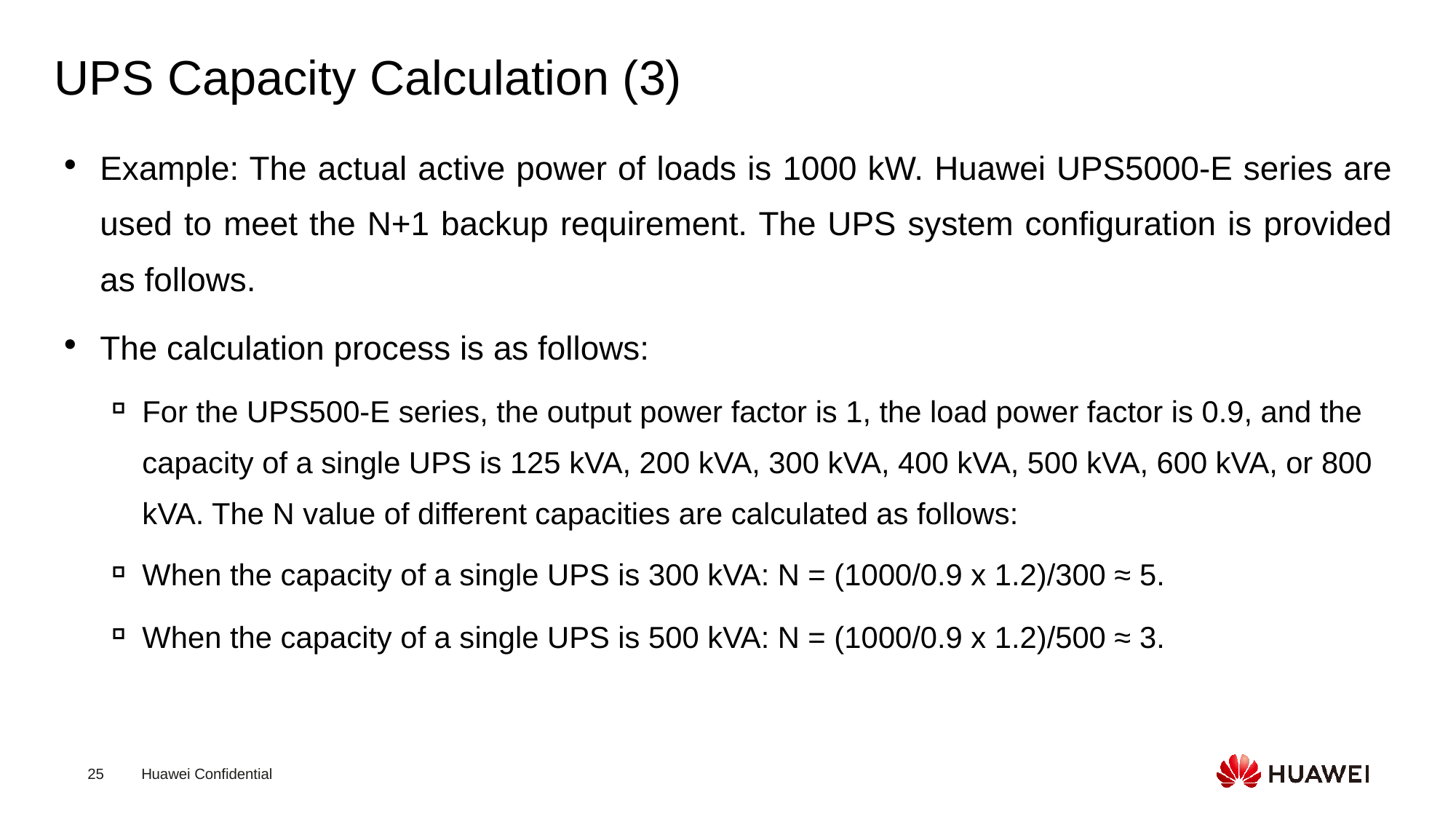

# UPS Capacity Calculation (3)
Example: The actual active power of loads is 1000 kW. Huawei UPS5000-E series are used to meet the N+1 backup requirement. The UPS system configuration is provided as follows.
The calculation process is as follows:
For the UPS500-E series, the output power factor is 1, the load power factor is 0.9, and the capacity of a single UPS is 125 kVA, 200 kVA, 300 kVA, 400 kVA, 500 kVA, 600 kVA, or 800 kVA. The N value of different capacities are calculated as follows:
When the capacity of a single UPS is 300 kVA: N = (1000/0.9 x 1.2)/300 ≈ 5.
When the capacity of a single UPS is 500 kVA: N = (1000/0.9 x 1.2)/500 ≈ 3.